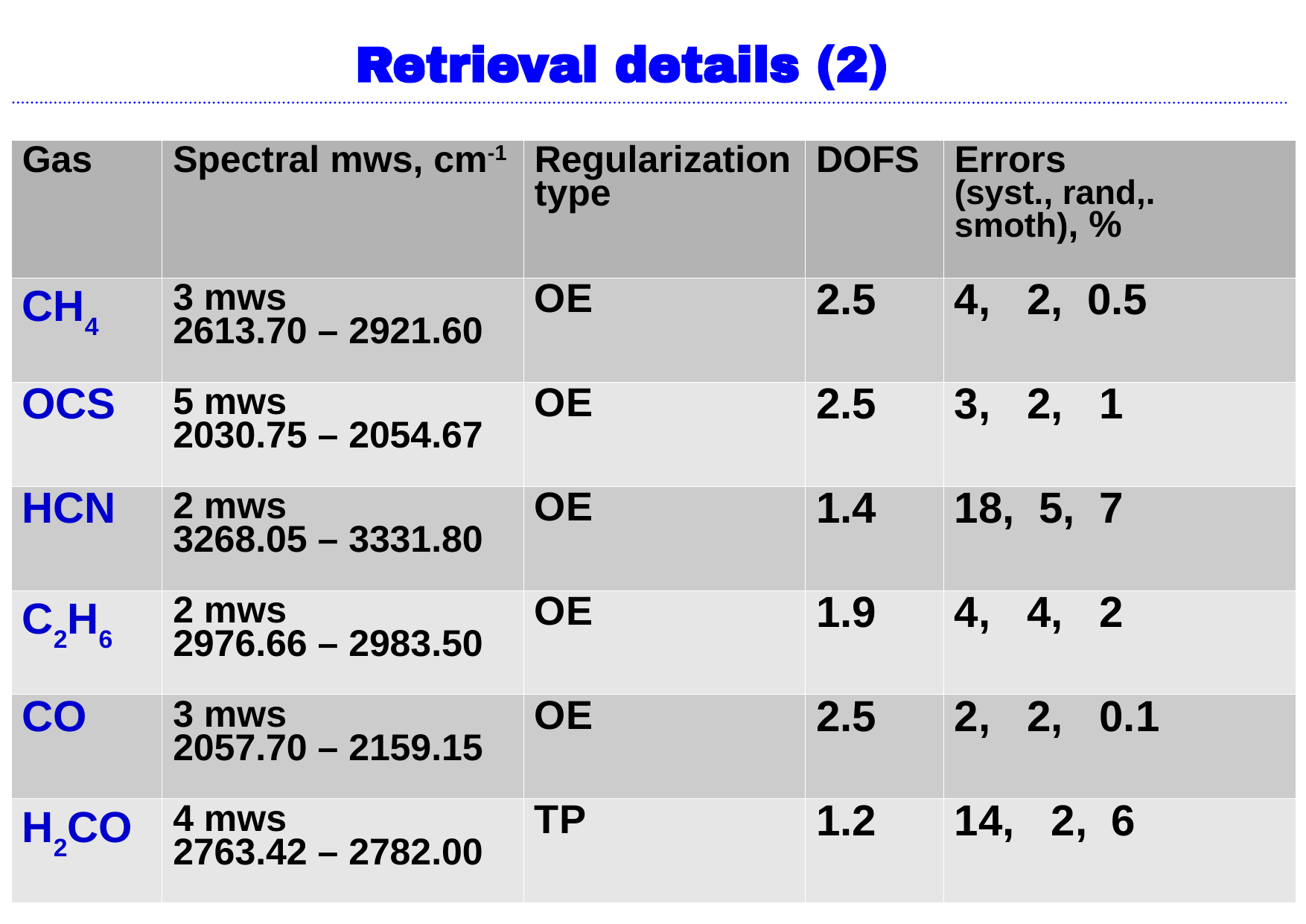

Retrieval details (2)

| Gas | Spectral mws, cm-1 | Regularization type | DOFS | Errors (syst., rand,. smoth), % |
| --- | --- | --- | --- | --- |
| CH4 | 3 mws 2613.70 – 2921.60 | OE | 2.5 | 4, 2, 0.5 |
| OCS | 5 mws 2030.75 – 2054.67 | OE | 2.5 | 3, 2, 1 |
| HCN | 2 mws 3268.05 – 3331.80 | OE | 1.4 | 18, 5, 7 |
| C2H6 | 2 mws 2976.66 – 2983.50 | OE | 1.9 | 4, 4, 2 |
| CO | 3 mws 2057.70 – 2159.15 | OE | 2.5 | 2, 2, 0.1 |
| H2CO | 4 mws 2763.42 – 2782.00 | TP | 1.2 | 14, 2, 6 |